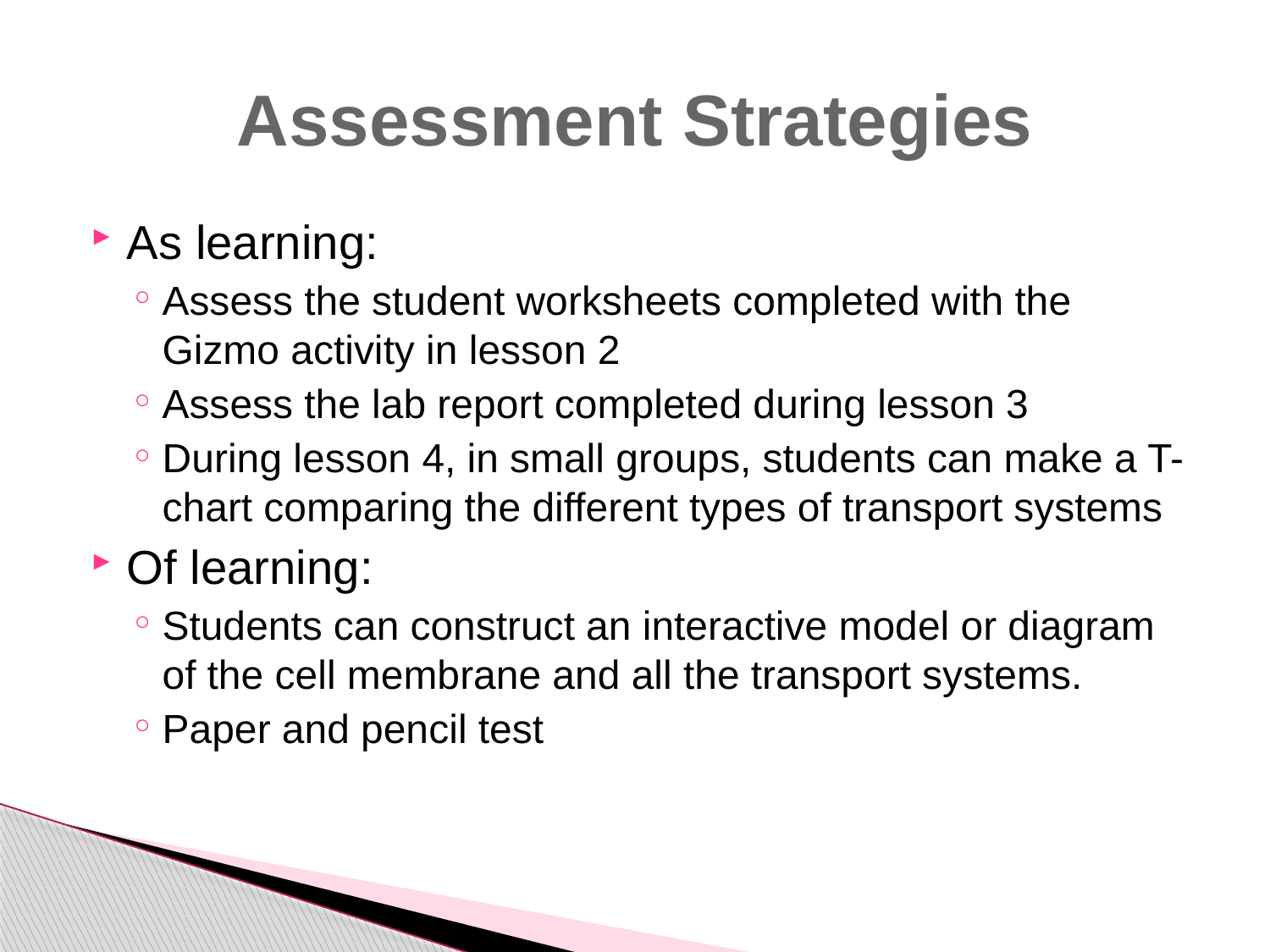

# Assessment Strategies
As learning:
Assess the student worksheets completed with the Gizmo activity in lesson 2
Assess the lab report completed during lesson 3
During lesson 4, in small groups, students can make a T-chart comparing the different types of transport systems
Of learning:
Students can construct an interactive model or diagram of the cell membrane and all the transport systems.
Paper and pencil test